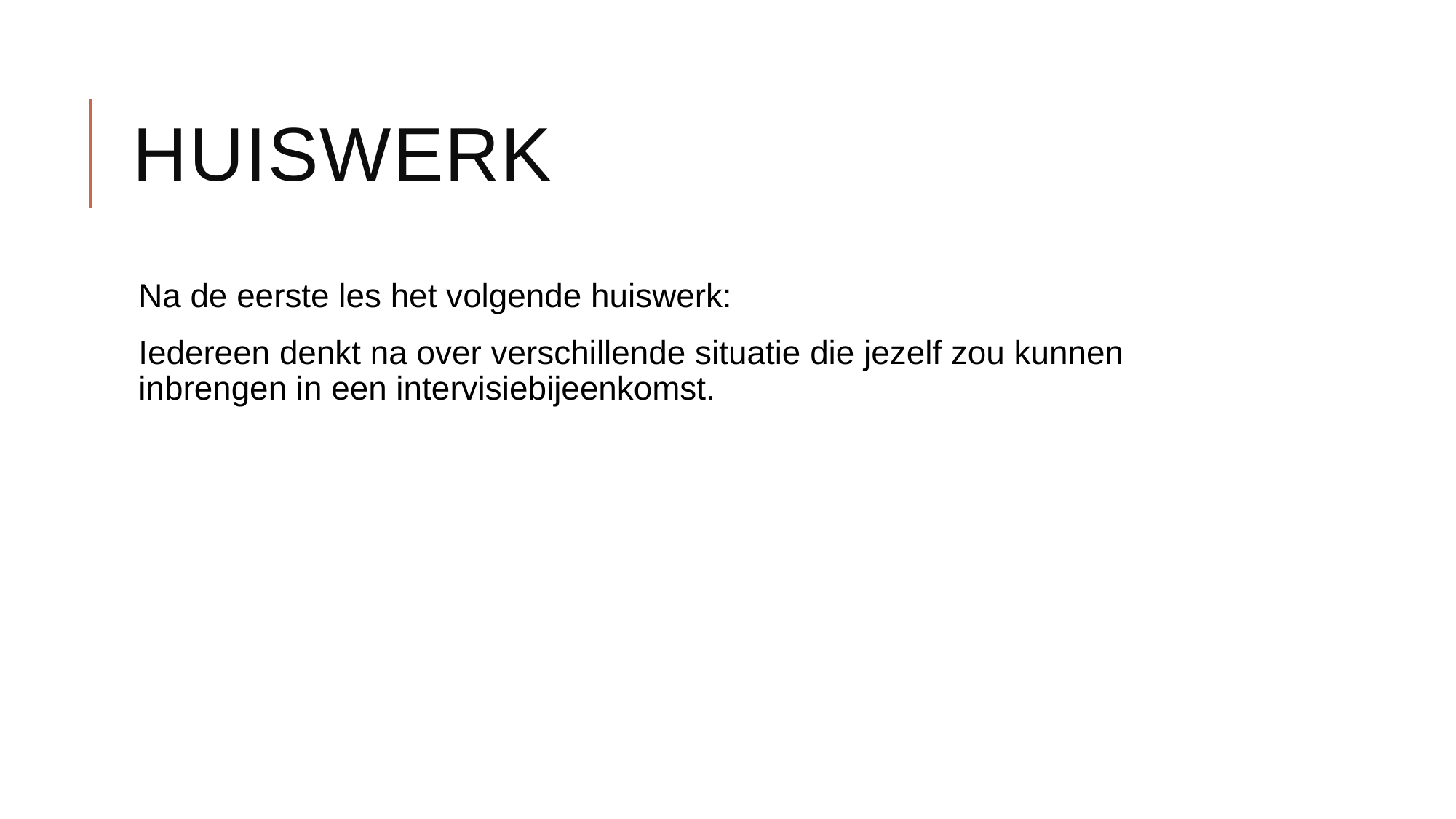

# Huiswerk
Na de eerste les het volgende huiswerk:
Iedereen denkt na over verschillende situatie die jezelf zou kunnen inbrengen in een intervisiebijeenkomst.